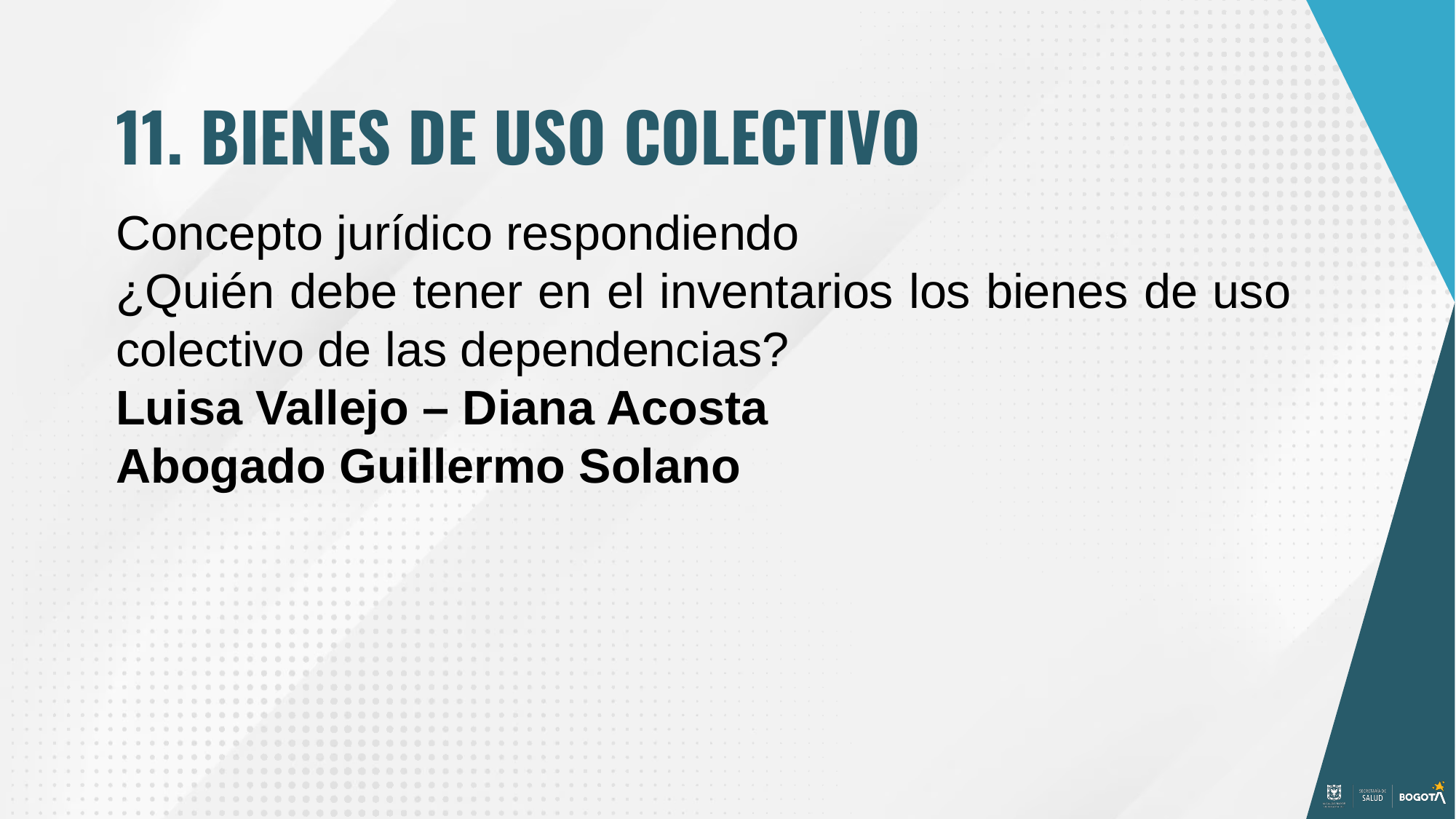

11. BIENES DE USO COLECTIVO
Concepto jurídico respondiendo
¿Quién debe tener en el inventarios los bienes de uso colectivo de las dependencias?
Luisa Vallejo – Diana Acosta
Abogado Guillermo Solano